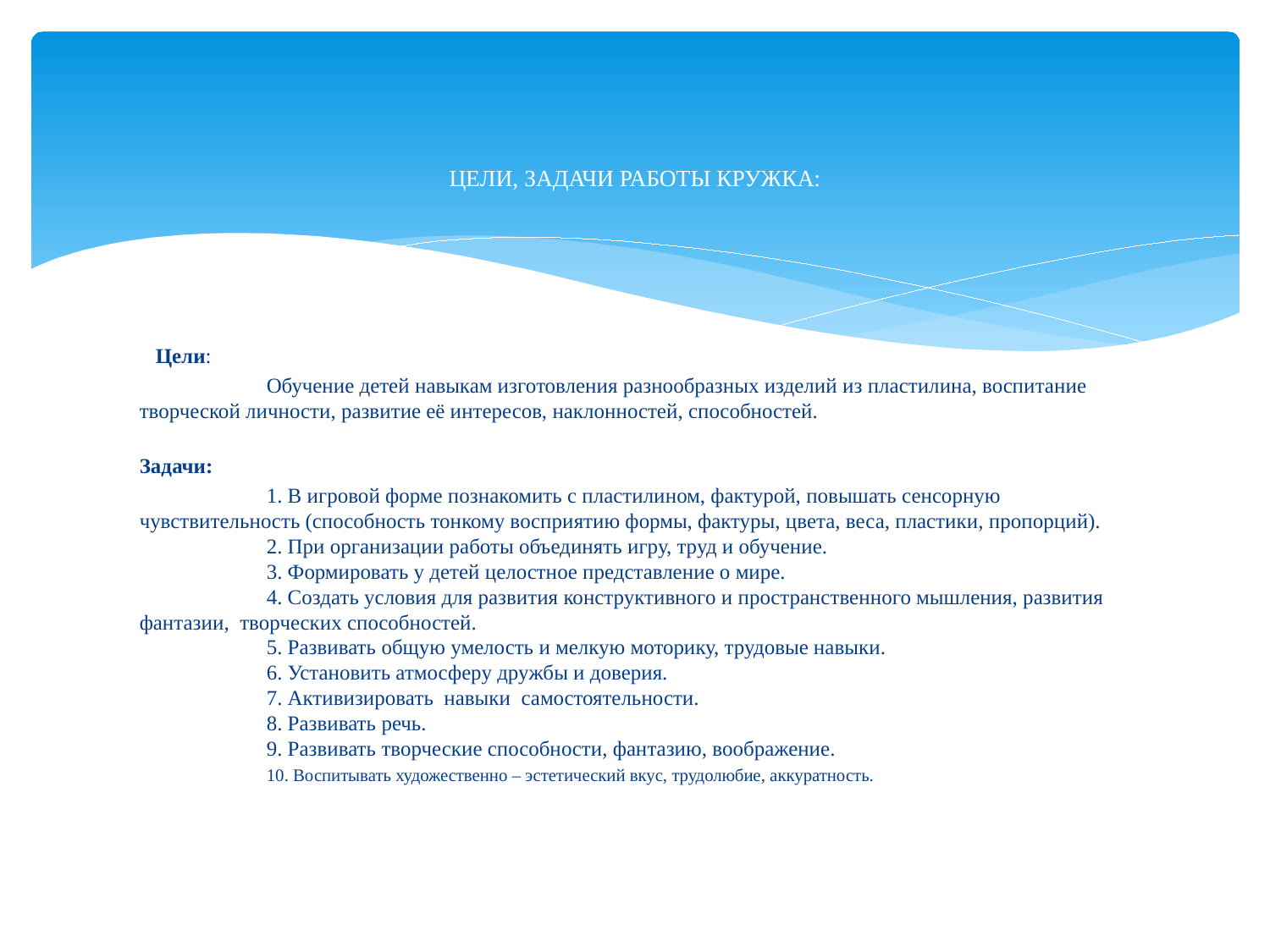

# ЦЕЛИ, ЗАДАЧИ РАБОТЫ КРУЖКА:
   Цели:
	Обучение детей навыкам изготовления разнообразных изделий из пластилина, воспитание творческой личности, развитие её интересов, наклонностей, способностей.
Задачи:
	1. В игровой форме познакомить с пластилином, фактурой, повышать сенсорную чувствительность (способность тонкому восприятию формы, фактуры, цвета, веса, пластики, пропорций).
	2. При организации работы объединять игру, труд и обучение.
	3. Формировать у детей целостное представление о мире.
	4. Создать условия для развития конструктивного и пространственного мышления, развития фантазии,  творческих способностей.
	5. Развивать общую умелость и мелкую моторику, трудовые навыки.
	6. Установить атмосферу дружбы и доверия.
	7. Активизировать  навыки  самостоятельности.
	8. Развивать речь.
	9. Развивать творческие способности, фантазию, воображение.
	10. Воспитывать художественно – эстетический вкус, трудолюбие, аккуратность.